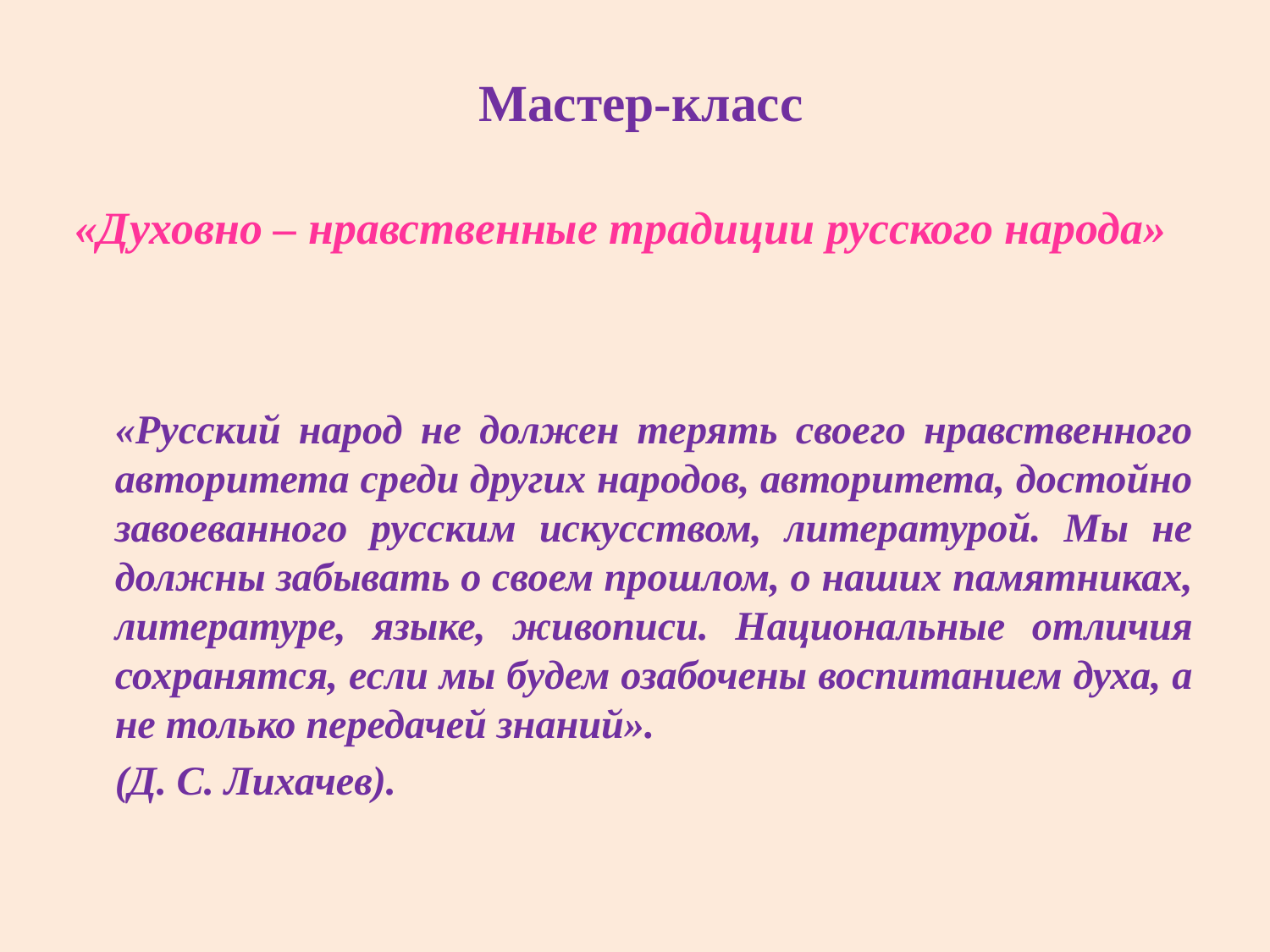

Мастер-класс
# «Духовно – нравственные традиции русского народа»
	«Русский народ не должен терять своего нравственного авторитета среди других народов, авторитета, достойно завоеванного русским искусством, литературой. Мы не должны забывать о своем прошлом, о наших памятниках, литературе, языке, живописи. Национальные отличия сохранятся, если мы будем озабочены воспитанием духа, а не только передачей знаний».
							(Д. С. Лихачев).